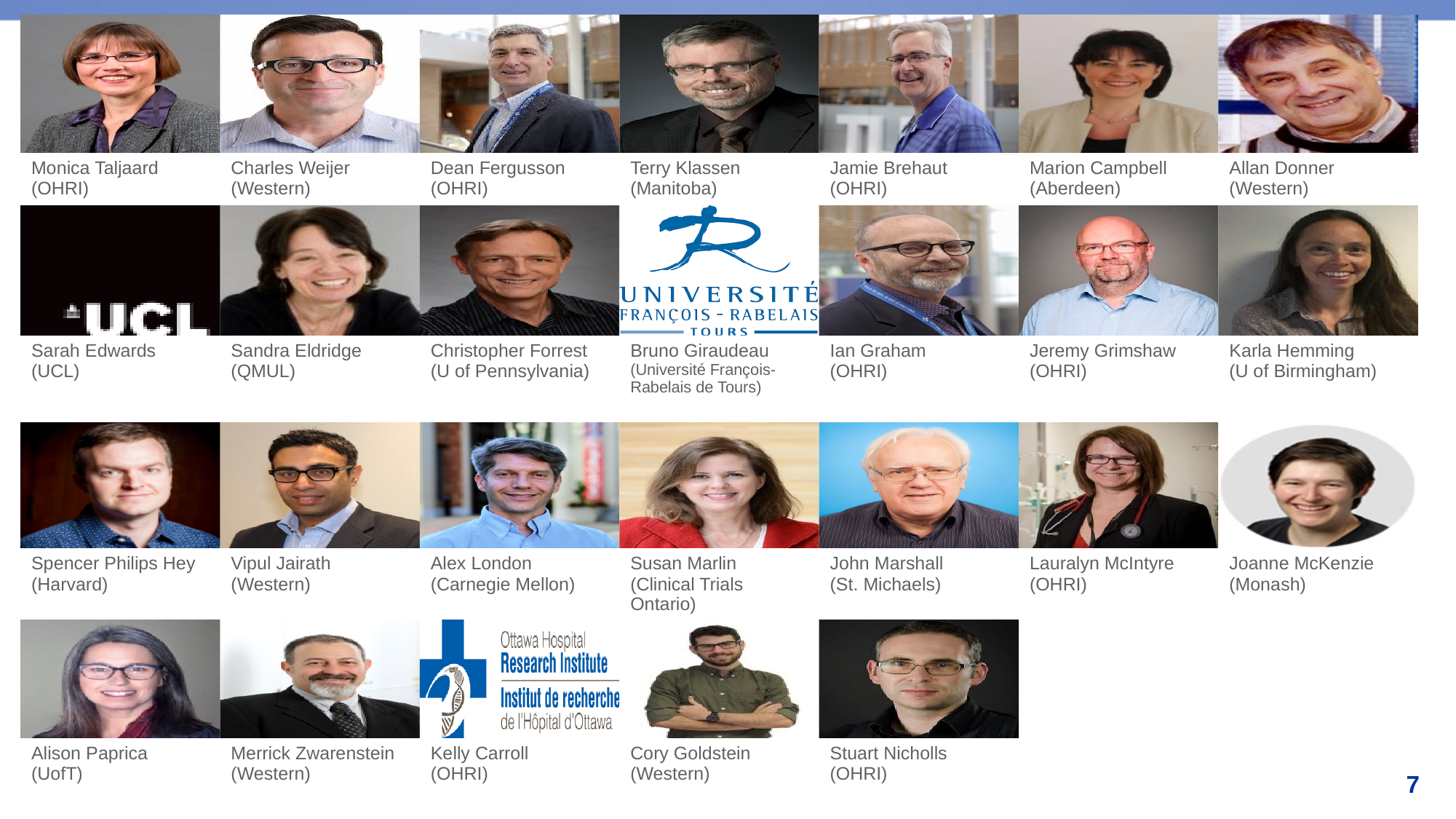

|  |  |  |  |  |  |  |
| --- | --- | --- | --- | --- | --- | --- |
| Monica Taljaard (OHRI) | Charles Weijer (Western) | Dean Fergusson (OHRI) | Terry Klassen (Manitoba) | Jamie Brehaut (OHRI) | Marion Campbell (Aberdeen) | Allan Donner (Western) |
|  |  |  |  |  |  |  |
| Sarah Edwards (UCL) | Sandra Eldridge (QMUL) | Christopher Forrest (U of Pennsylvania) | Bruno Giraudeau (Université François-Rabelais de Tours) | Ian Graham (OHRI) | Jeremy Grimshaw (OHRI) | Karla Hemming (U of Birmingham) |
|  |  |  |  |  |  |  |
| Spencer Philips Hey (Harvard) | Vipul Jairath (Western) | Alex London (Carnegie Mellon) | Susan Marlin (Clinical Trials Ontario) | John Marshall (St. Michaels) | Lauralyn McIntyre (OHRI) | Joanne McKenzie (Monash) |
|  |  |  |  |  |  |  |
| Alison Paprica (UofT) | Merrick Zwarenstein (Western) | Kelly Carroll (OHRI) | Cory Goldstein (Western) | Stuart Nicholls (OHRI) |  |  |
7